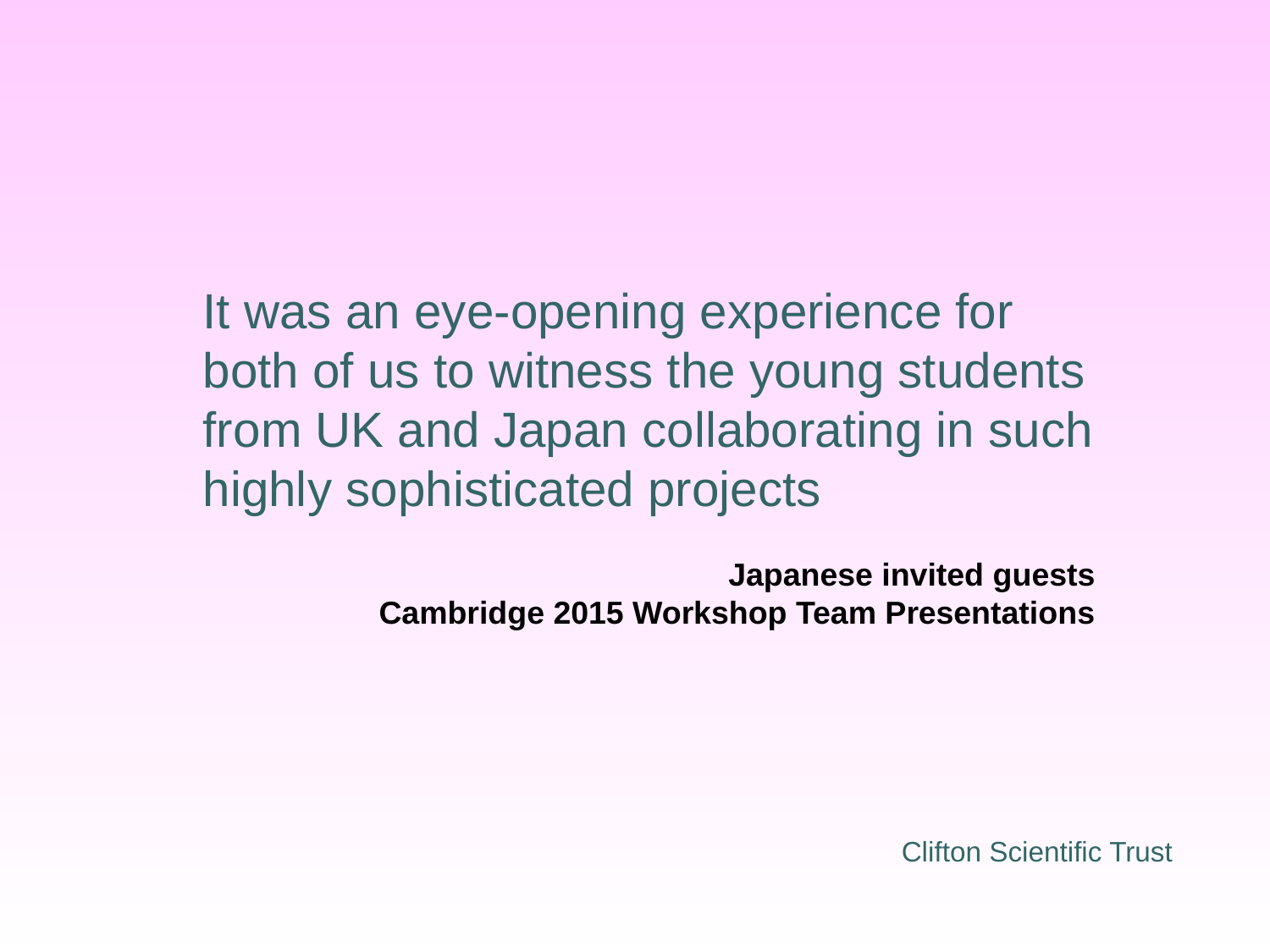

It was an eye-opening experience for both of us to witness the young students from UK and Japan collaborating in such highly sophisticated projects

Japanese invited guests
Cambridge 2015 Workshop Team Presentations
Clifton Scientific Trust